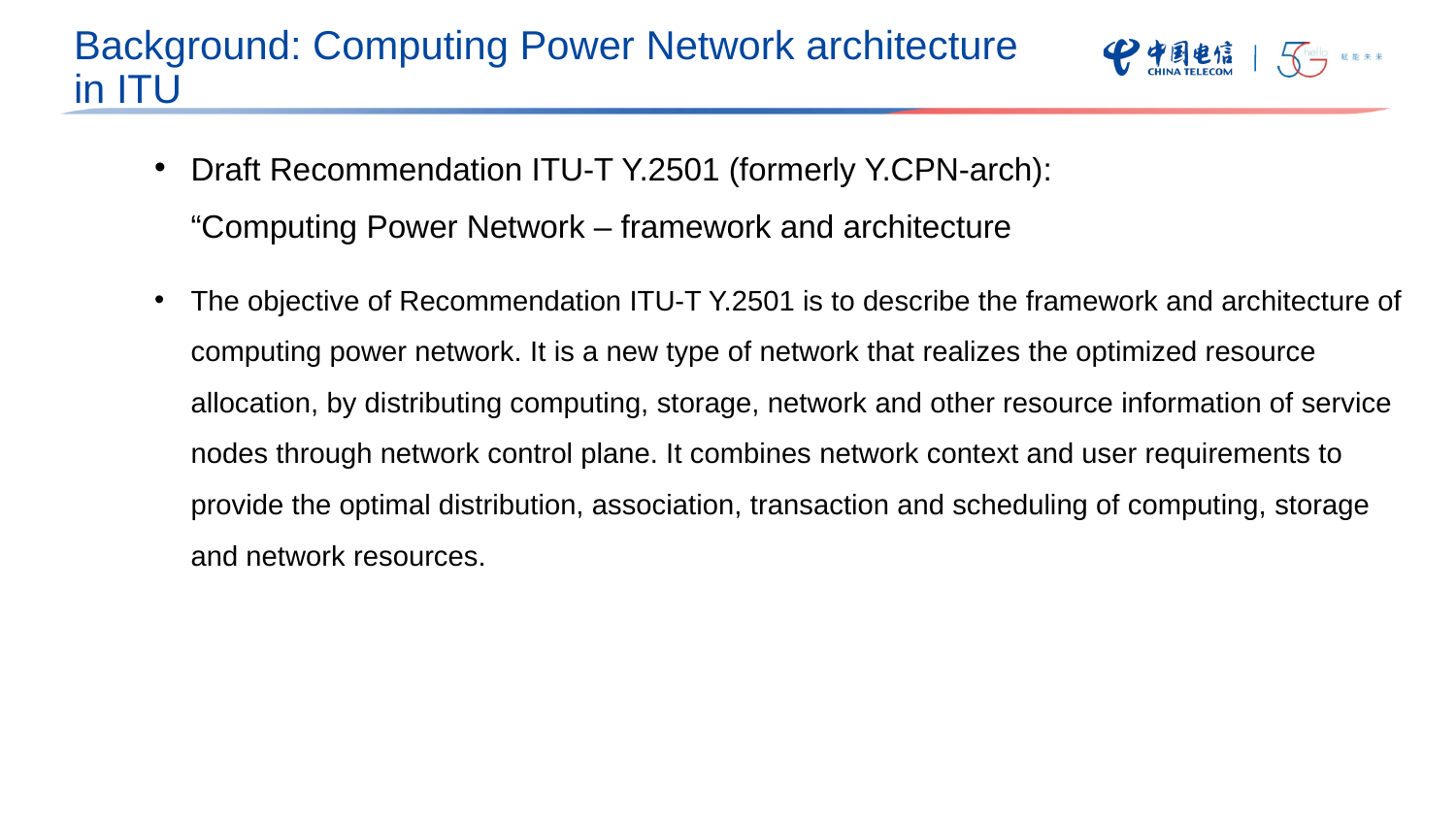

Background: Computing Power Network architecture
in ITU
Draft Recommendation ITU-T Y.2501 (formerly Y.CPN-arch): “Computing Power Network – framework and architecture
The objective of Recommendation ITU-T Y.2501 is to describe the framework and architecture of computing power network. It is a new type of network that realizes the optimized resource allocation, by distributing computing, storage, network and other resource information of service nodes through network control plane. It combines network context and user requirements to provide the optimal distribution, association, transaction and scheduling of computing, storage and network resources.